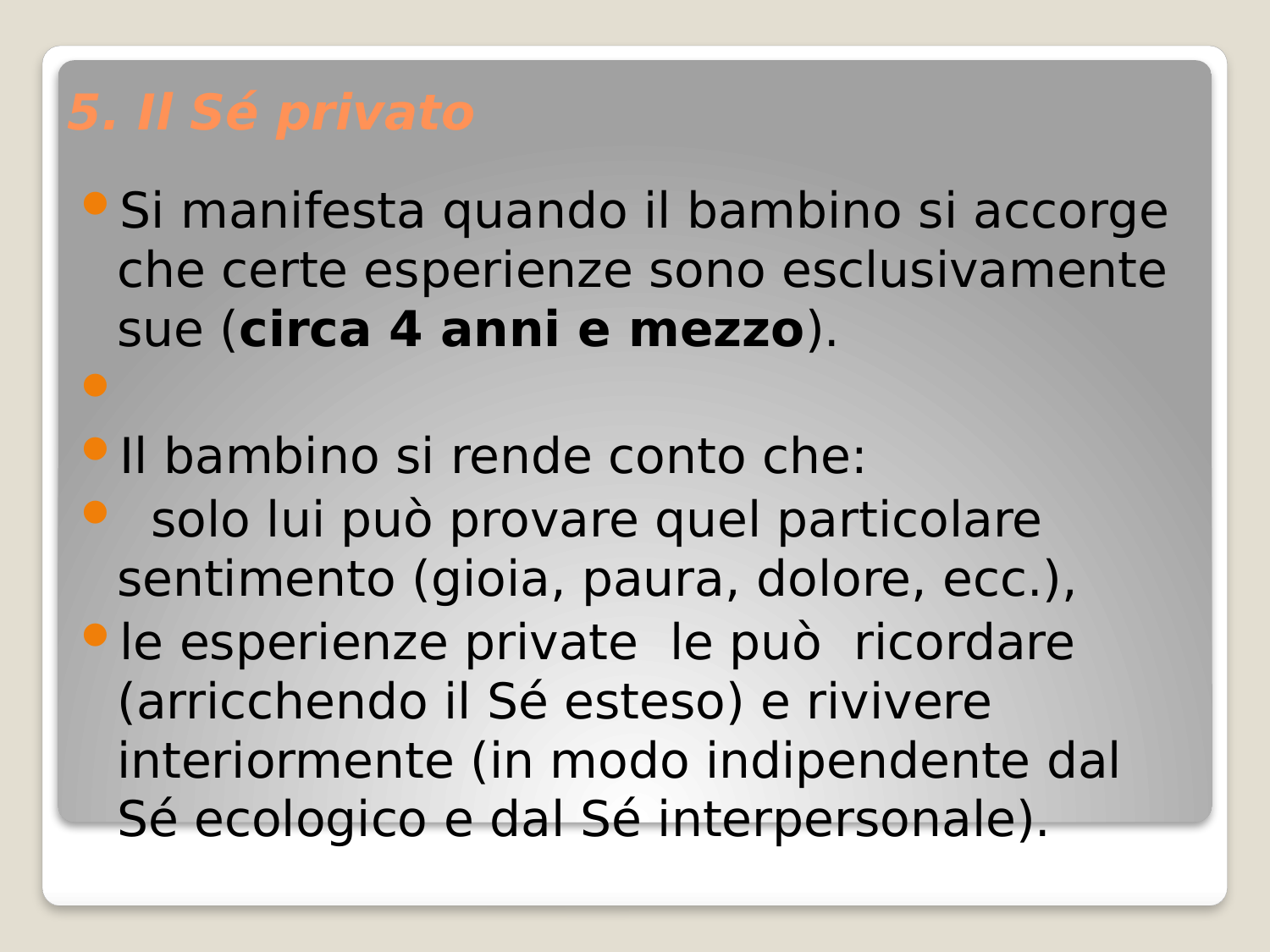

# 5. Il Sé privato
Si manifesta quando il bambino si accorge che certe esperienze sono esclusivamente sue (circa 4 anni e mezzo).

Il bambino si rende conto che:
  solo lui può provare quel particolare sentimento (gioia, paura, dolore, ecc.),
le esperienze private  le può  ricordare (arricchendo il Sé esteso) e rivivere interiormente (in modo indipendente dal Sé ecologico e dal Sé interpersonale).